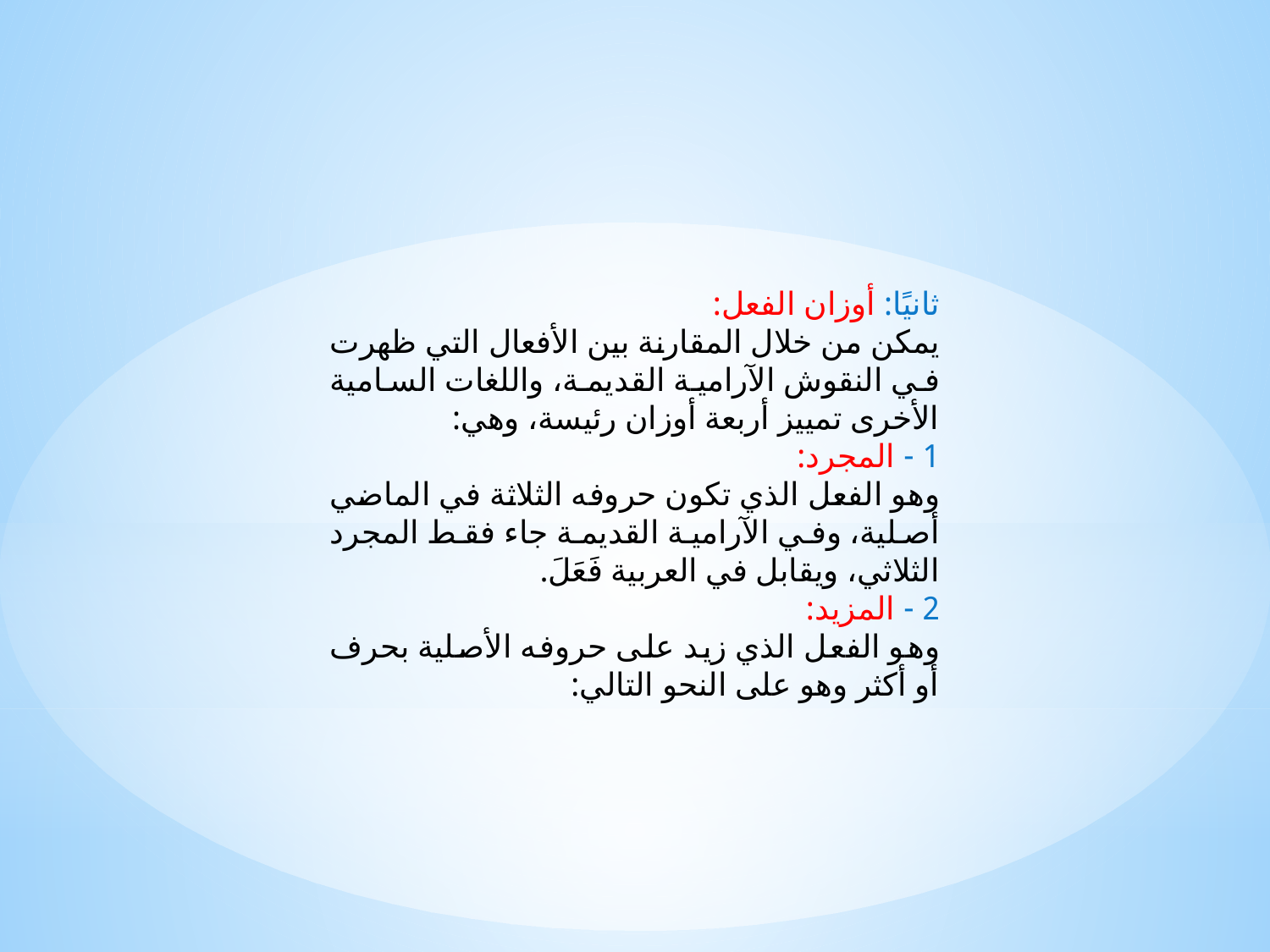

ثانيًا: أوزان الفعل:
يمكن من خلال المقارنة بين الأفعال التي ظهرت في النقوش الآرامية القديمة، واللغات السامية الأخرى تمييز أربعة أوزان رئيسة، وهي:
1 - المجرد:
وهو الفعل الذي تكون حروفه الثلاثة في الماضي أصلية، وفي الآرامية القديمة جاء فقط المجرد الثلاثي، ويقابل في العربية فَعَلَ.
2 - المزيد:
وهو الفعل الذي زيد على حروفه الأصلية بحرف أو أكثر وهو على النحو التالي: